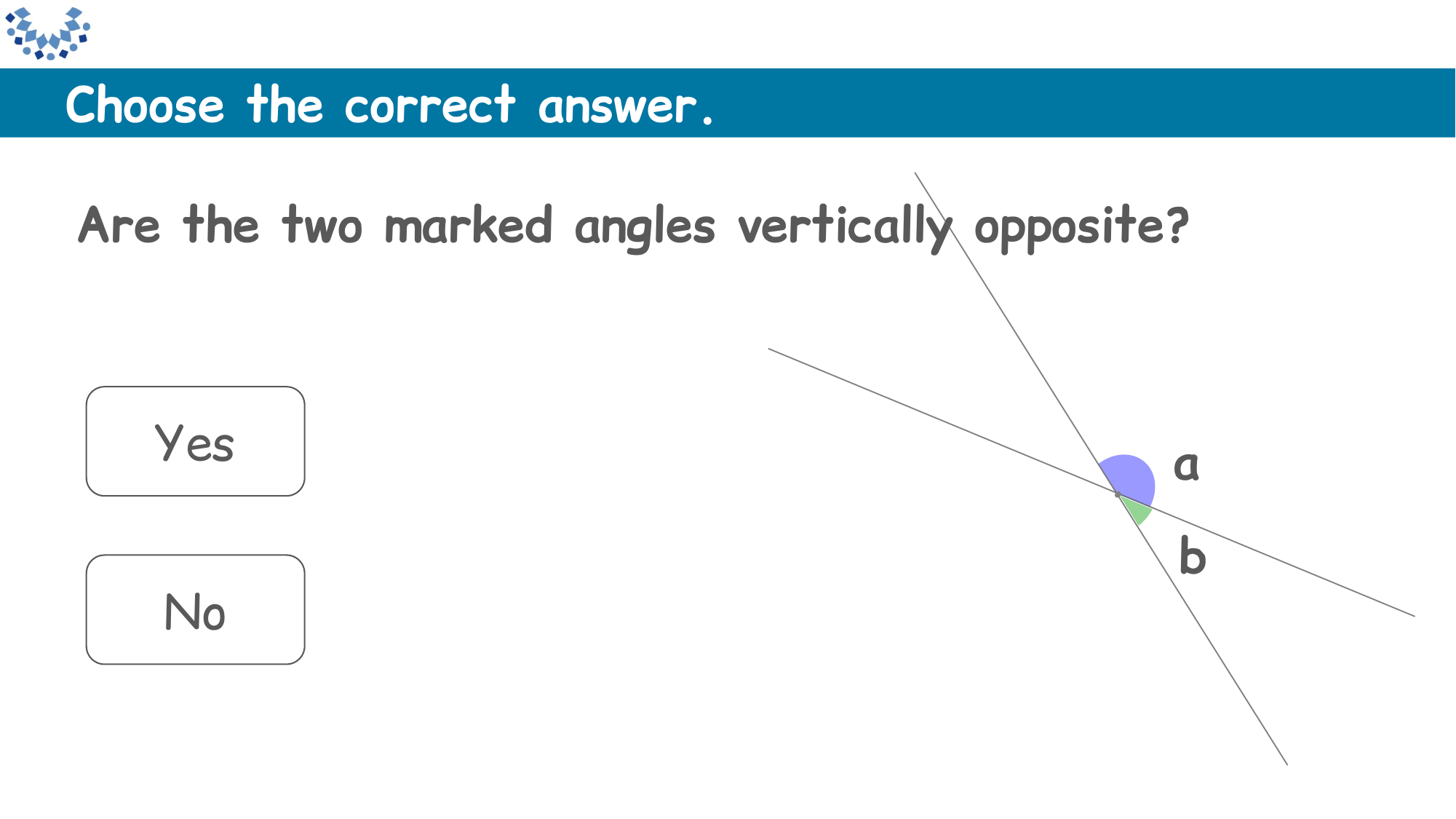

Choose the correct answer.
Are the two marked angles vertically opposite?

Yes
a
b
No